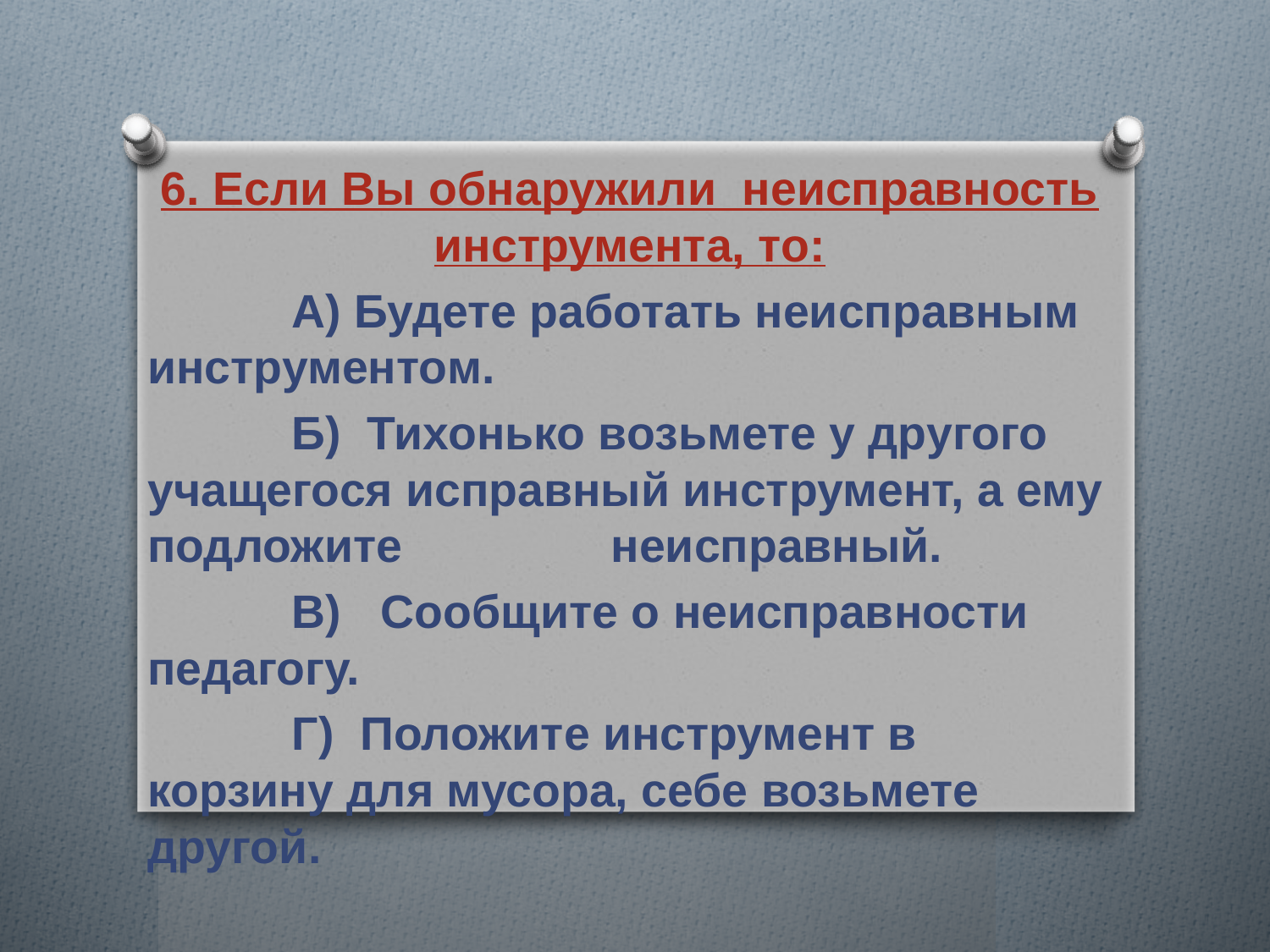

6. Если Вы обнаружили  неисправность инструмента, то:
           А) Будете работать неисправным инструментом.
           Б)  Тихонько возьмете у другого учащегося исправный инструмент, а ему подложите                неисправный.
           В)   Сообщите о неисправности педагогу.
           Г)  Положите инструмент в корзину для мусора, себе возьмете другой.